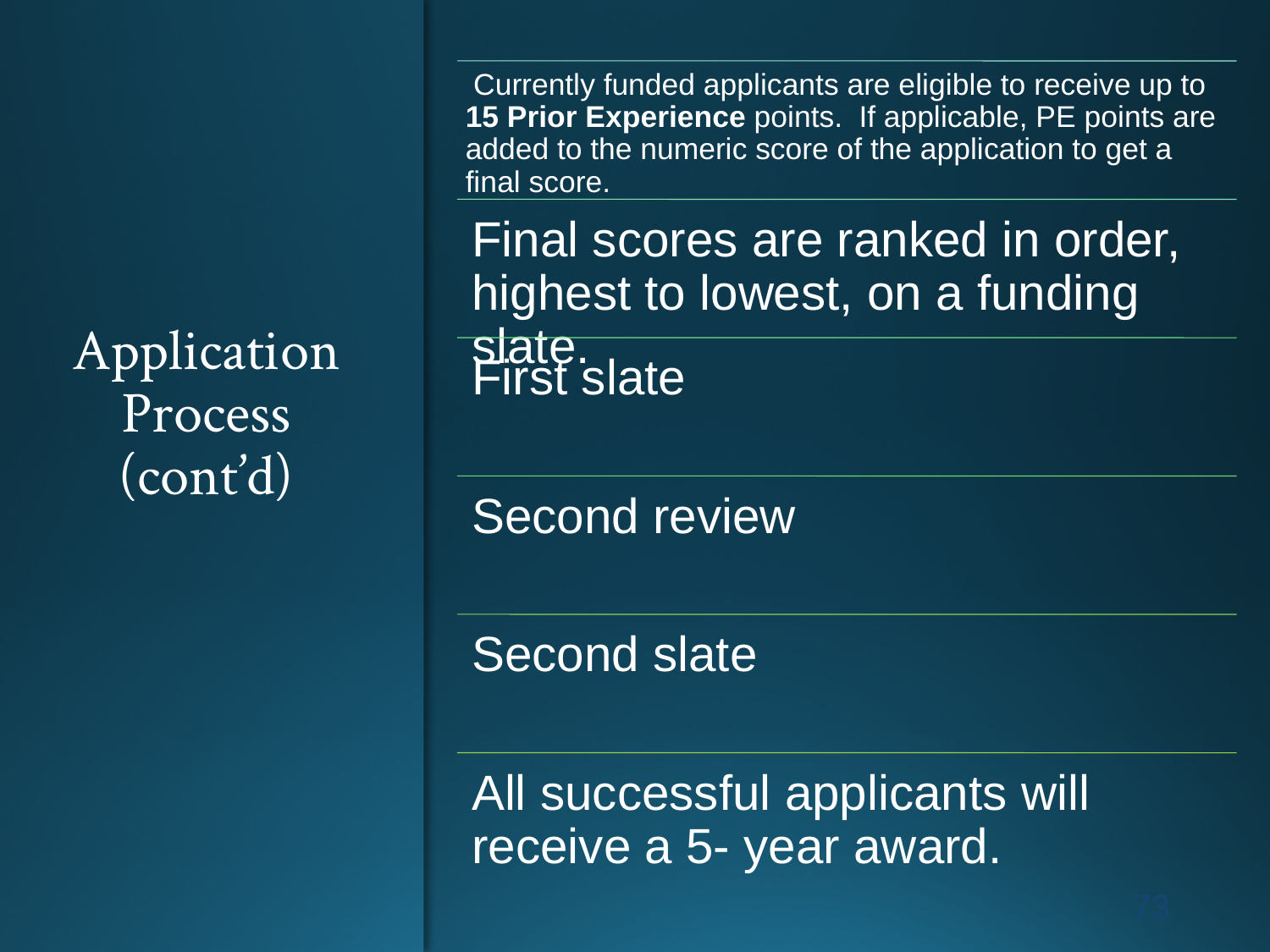

Currently funded applicants are eligible to receive up to 15 Prior Experience points.  If applicable, PE points are added to the numeric score of the application to get a final score.
Final scores are ranked in order, highest to lowest, on a funding slate.
First slate
Second review
Second slate
All successful applicants will receive a 5- year award.
# Application Process (cont’d)
73